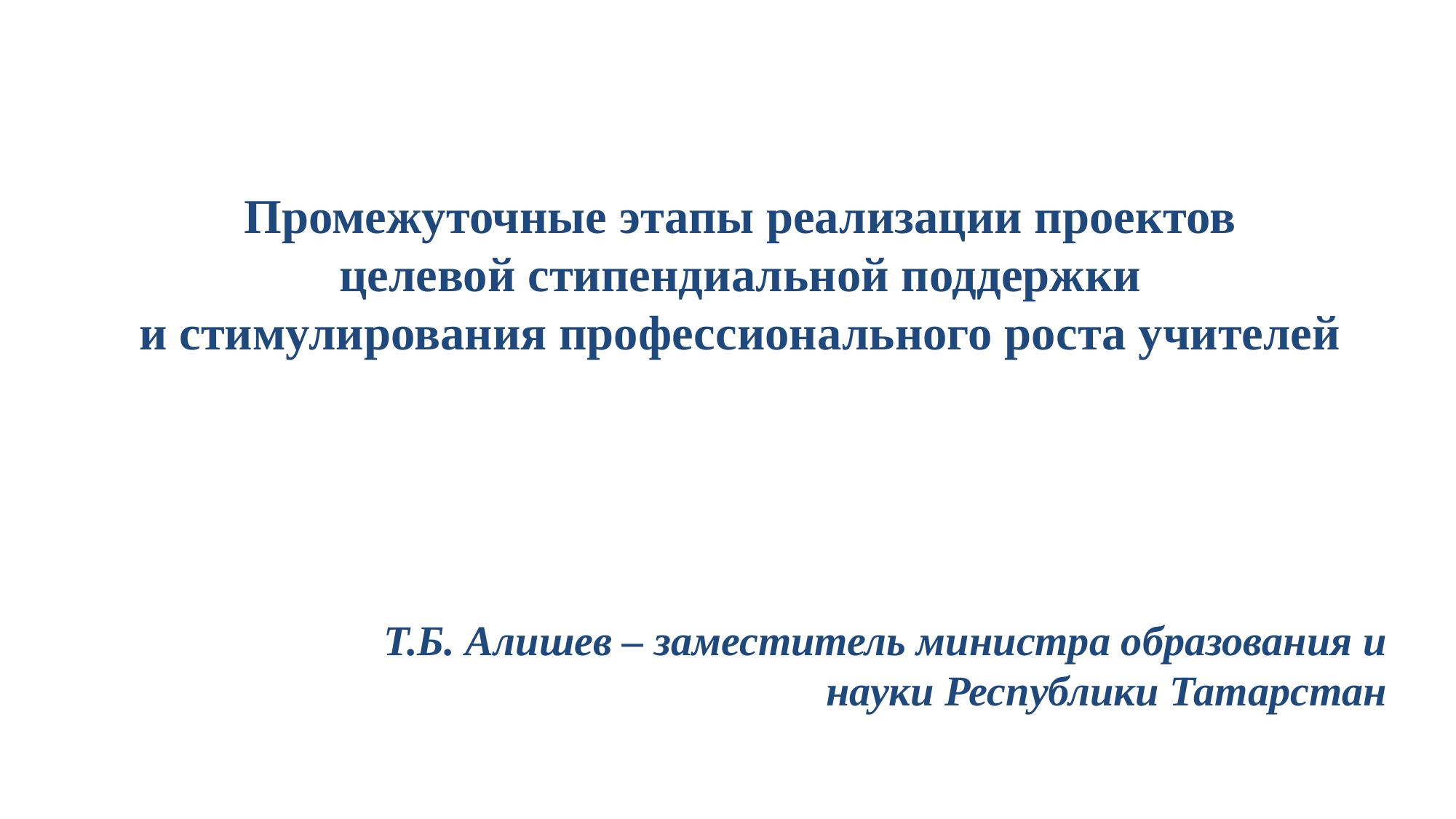

# Промежуточные этапы реализации проектов целевой стипендиальной поддержки и стимулирования профессионального роста учителей
Т.Б. Алишев – заместитель министра образования и науки Республики Татарстан